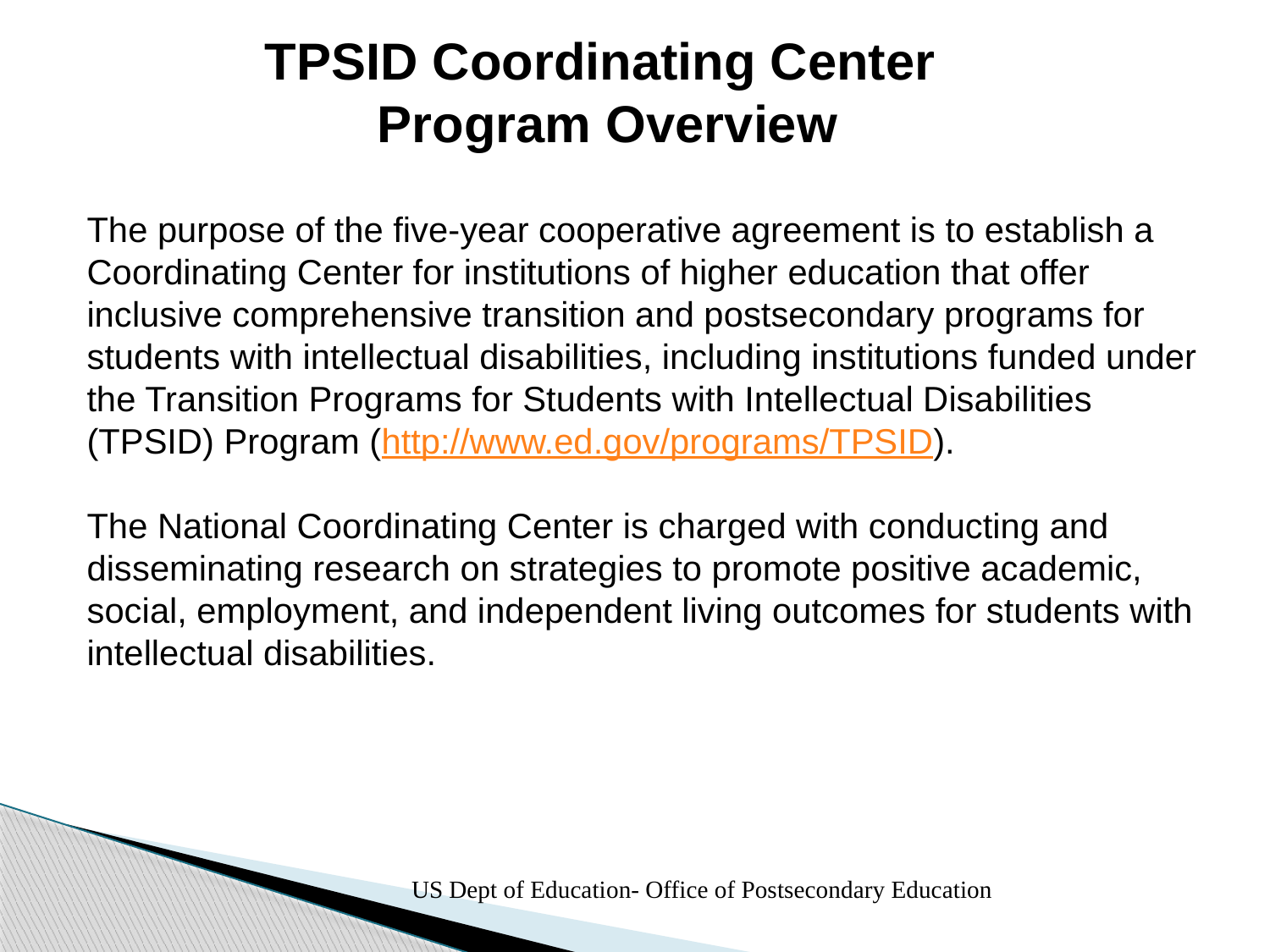

# TPSID Coordinating Center Program Overview
The purpose of the five-year cooperative agreement is to establish a Coordinating Center for institutions of higher education that offer inclusive comprehensive transition and postsecondary programs for students with intellectual disabilities, including institutions funded under the Transition Programs for Students with Intellectual Disabilities (TPSID) Program (http://www.ed.gov/programs/TPSID).

The National Coordinating Center is charged with conducting and disseminating research on strategies to promote positive academic, social, employment, and independent living outcomes for students with intellectual disabilities.

US Dept of Education- Office of Postsecondary Education